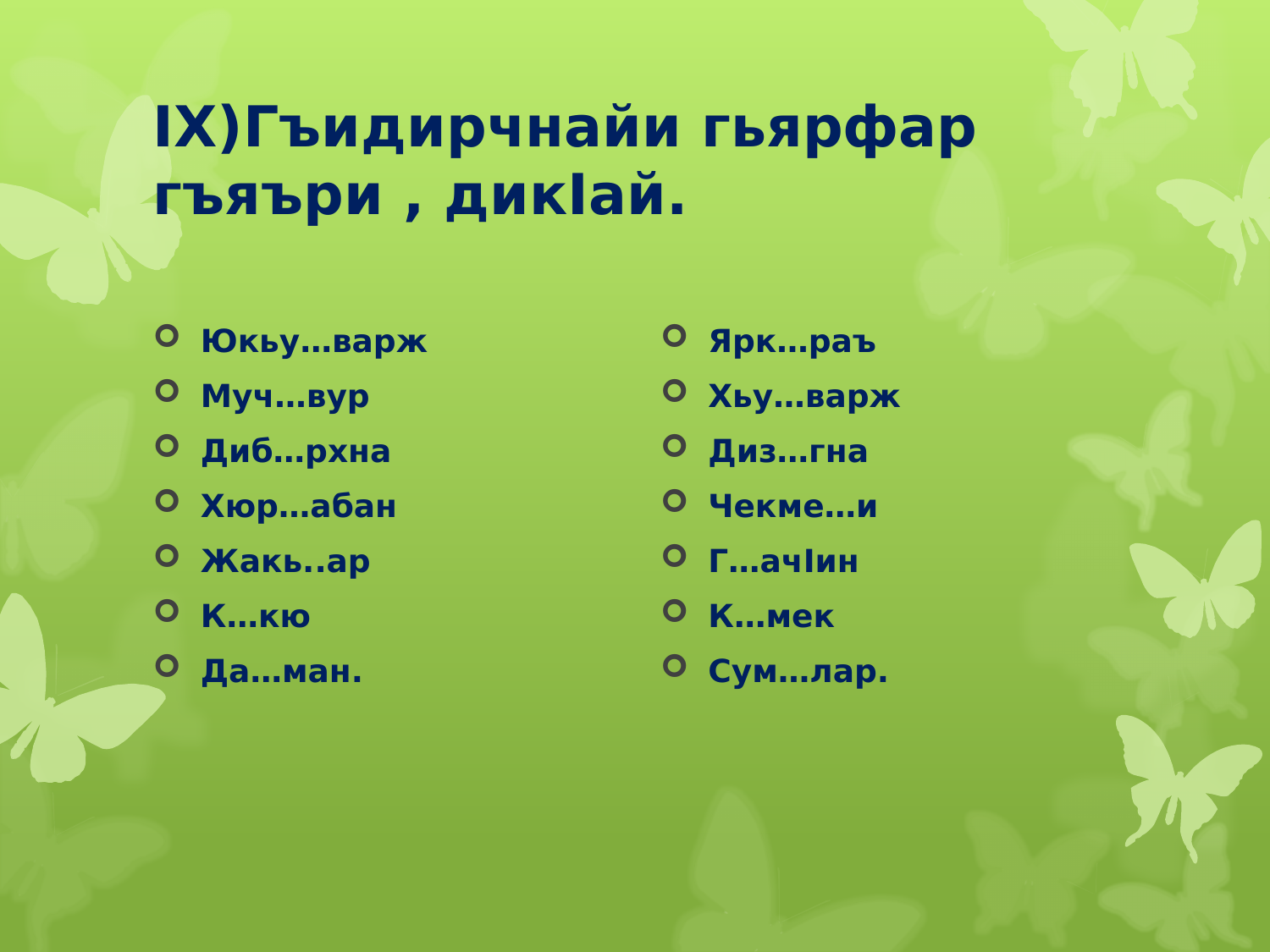

# IX)Гъидирчнайи гьярфар гъяъри , дикIай.
Юкьу…варж
Муч…вур
Диб…рхна
Хюр…абан
Жакь..ар
К…кю
Да…ман.

Ярк…раъ
Хьу…варж
Диз…гна
Чекме…и
Г…ачIин
К…мек
Сум…лар.